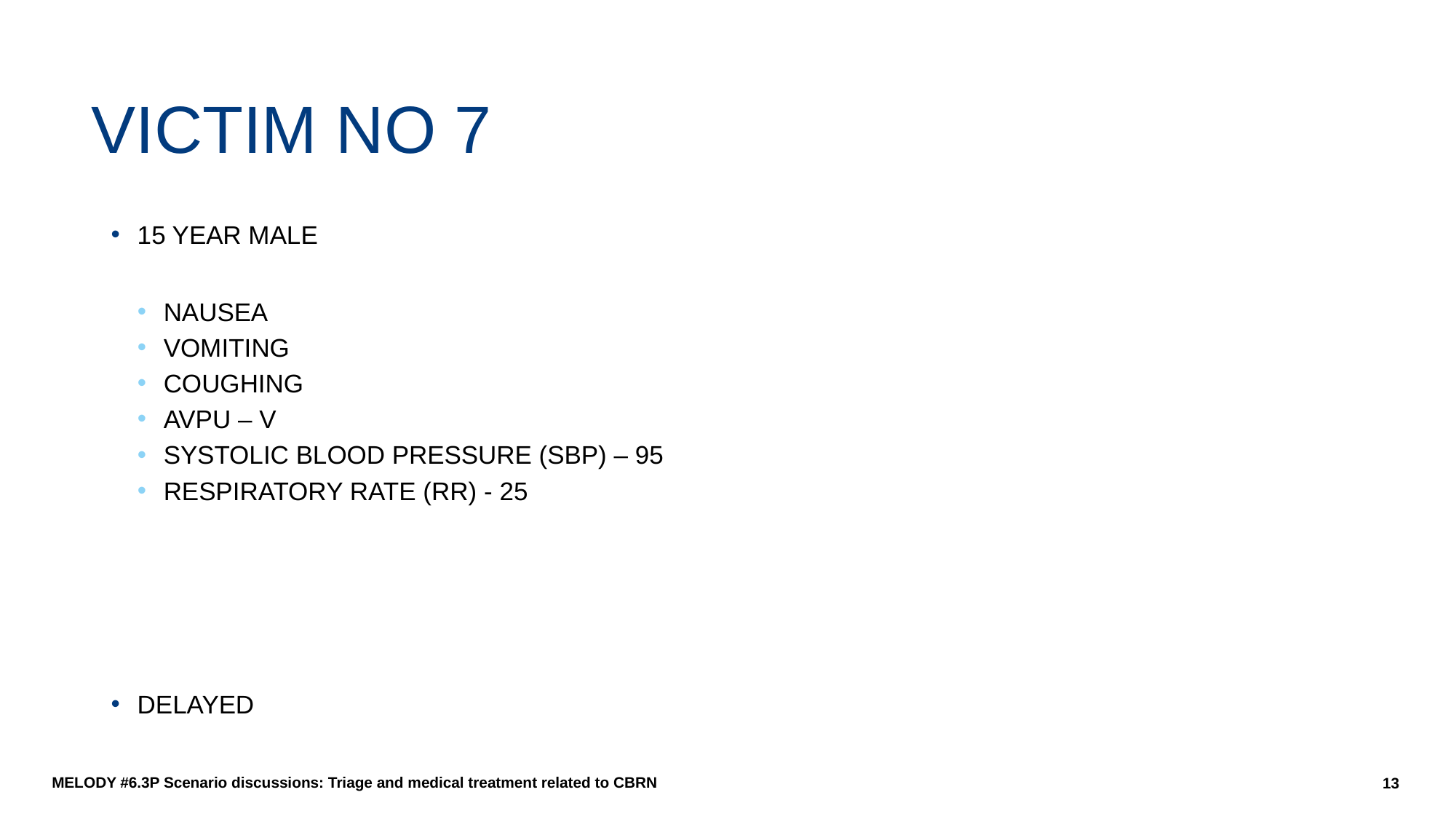

# VICTIM NO 7
15 YEAR MALE

NAUSEA
VOMITING
COUGHING
AVPU – V
SYSTOLIC BLOOD PRESSURE (SBP) – 95
RESPIRATORY RATE (RR) - 25

DELAYED

MELODY #6.3P Scenario discussions: Triage and medical treatment related to CBRN
13